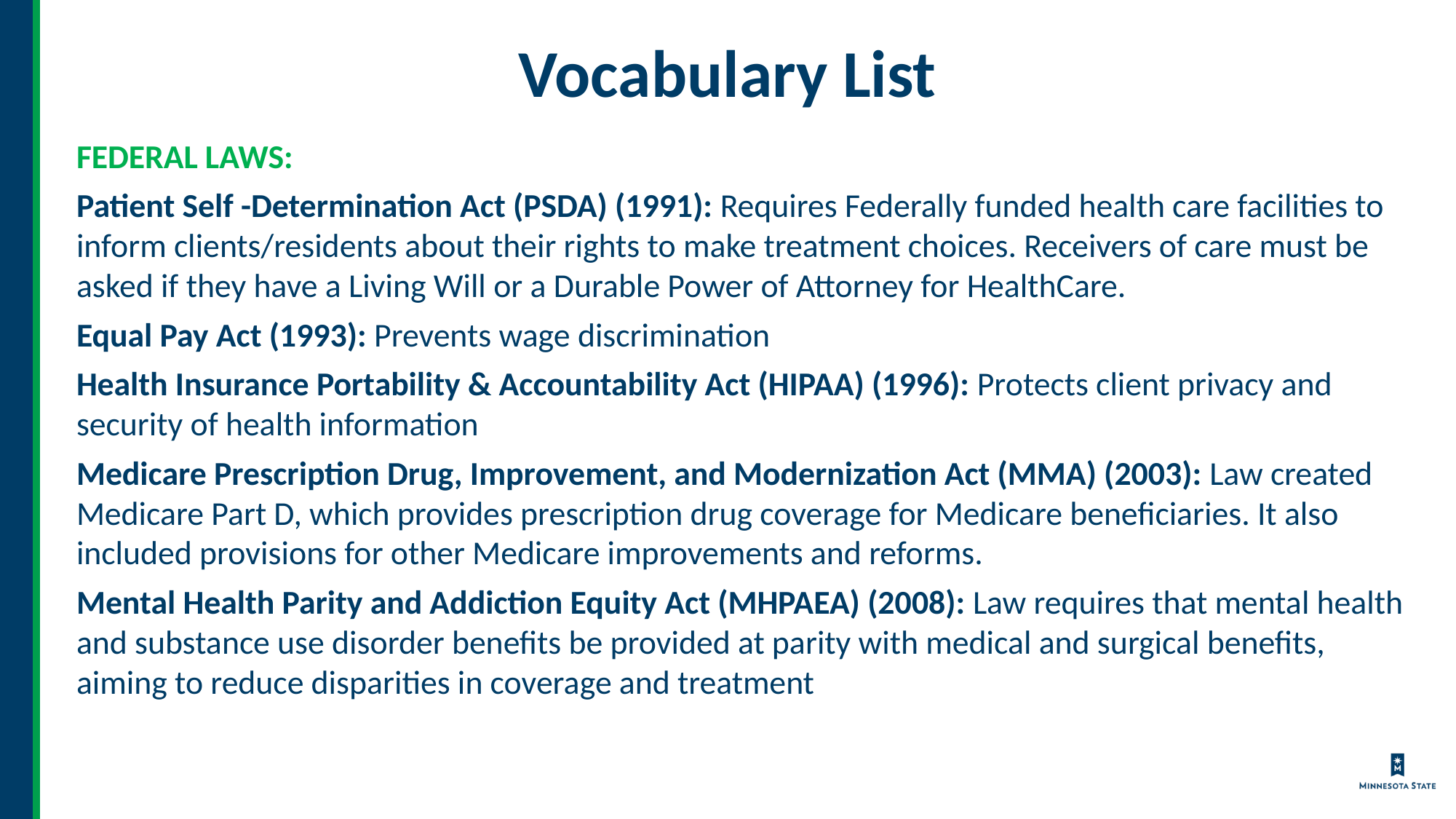

# Vocabulary List
FEDERAL LAWS:
Patient Self -Determination Act (PSDA) (1991): Requires Federally funded health care facilities to inform clients/residents about their rights to make treatment choices. Receivers of care must be asked if they have a Living Will or a Durable Power of Attorney for HealthCare.
Equal Pay Act (1993): Prevents wage discrimination
Health Insurance Portability & Accountability Act (HIPAA) (1996): Protects client privacy and security of health information
Medicare Prescription Drug, Improvement, and Modernization Act (MMA) (2003): Law created Medicare Part D, which provides prescription drug coverage for Medicare beneficiaries. It also included provisions for other Medicare improvements and reforms.
Mental Health Parity and Addiction Equity Act (MHPAEA) (2008): Law requires that mental health and substance use disorder benefits be provided at parity with medical and surgical benefits, aiming to reduce disparities in coverage and treatment